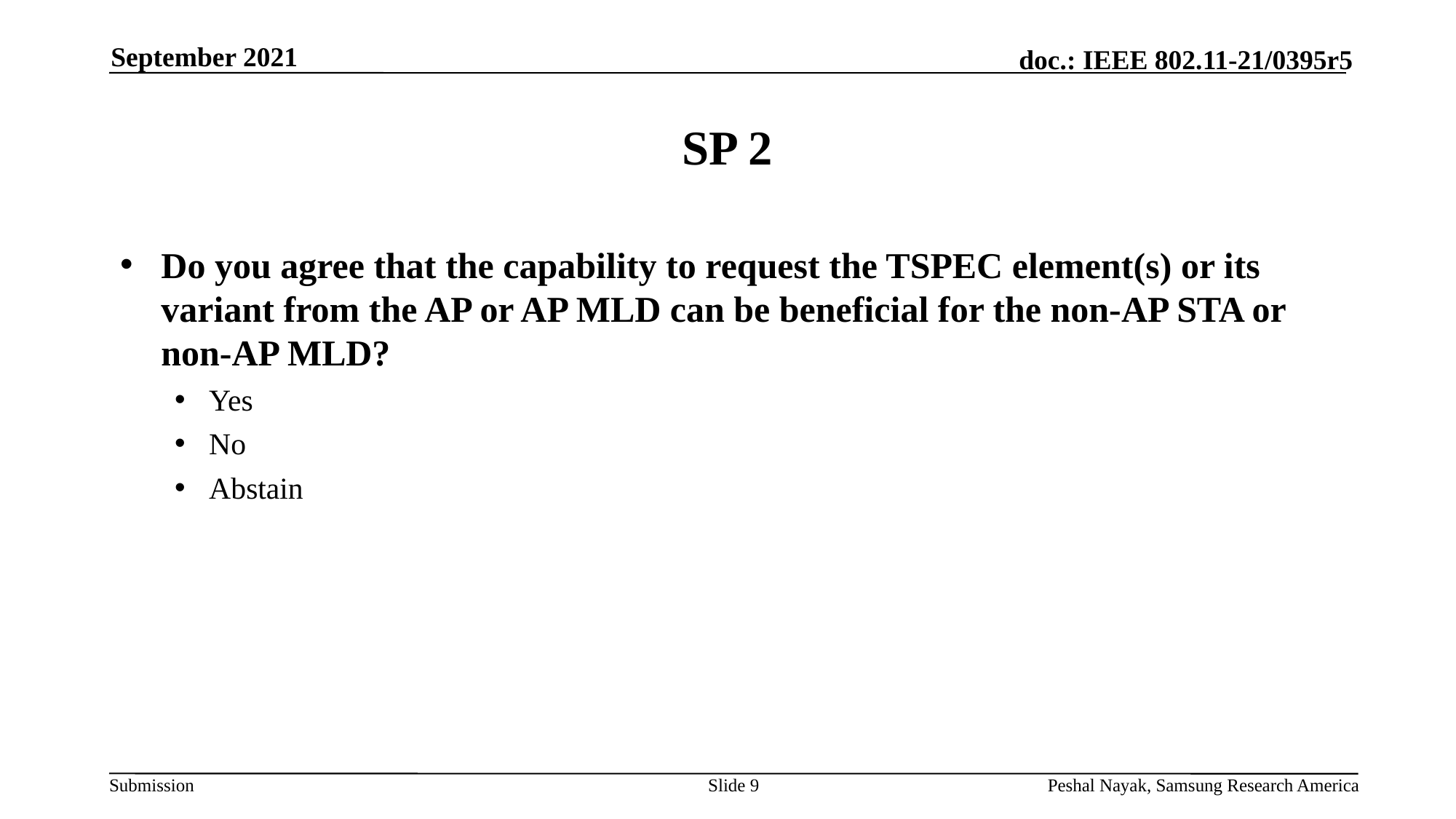

September 2021
# SP 2
Do you agree that the capability to request the TSPEC element(s) or its variant from the AP or AP MLD can be beneficial for the non-AP STA or non-AP MLD?
Yes
No
Abstain
Slide 9
Peshal Nayak, Samsung Research America